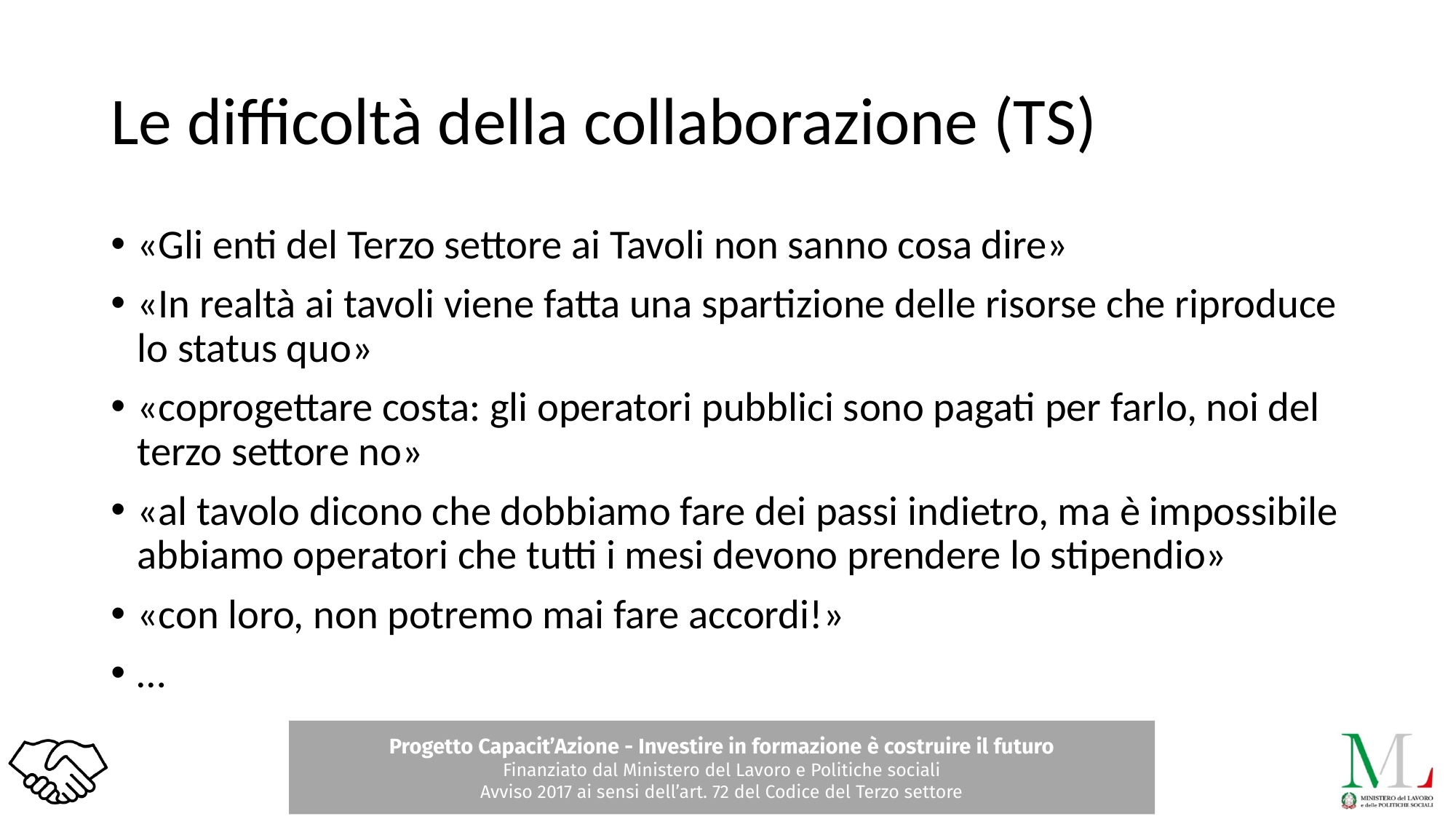

# Le difficoltà della collaborazione (TS)
«Gli enti del Terzo settore ai Tavoli non sanno cosa dire»
«In realtà ai tavoli viene fatta una spartizione delle risorse che riproduce lo status quo»
«coprogettare costa: gli operatori pubblici sono pagati per farlo, noi del terzo settore no»
«al tavolo dicono che dobbiamo fare dei passi indietro, ma è impossibile abbiamo operatori che tutti i mesi devono prendere lo stipendio»
«con loro, non potremo mai fare accordi!»
…